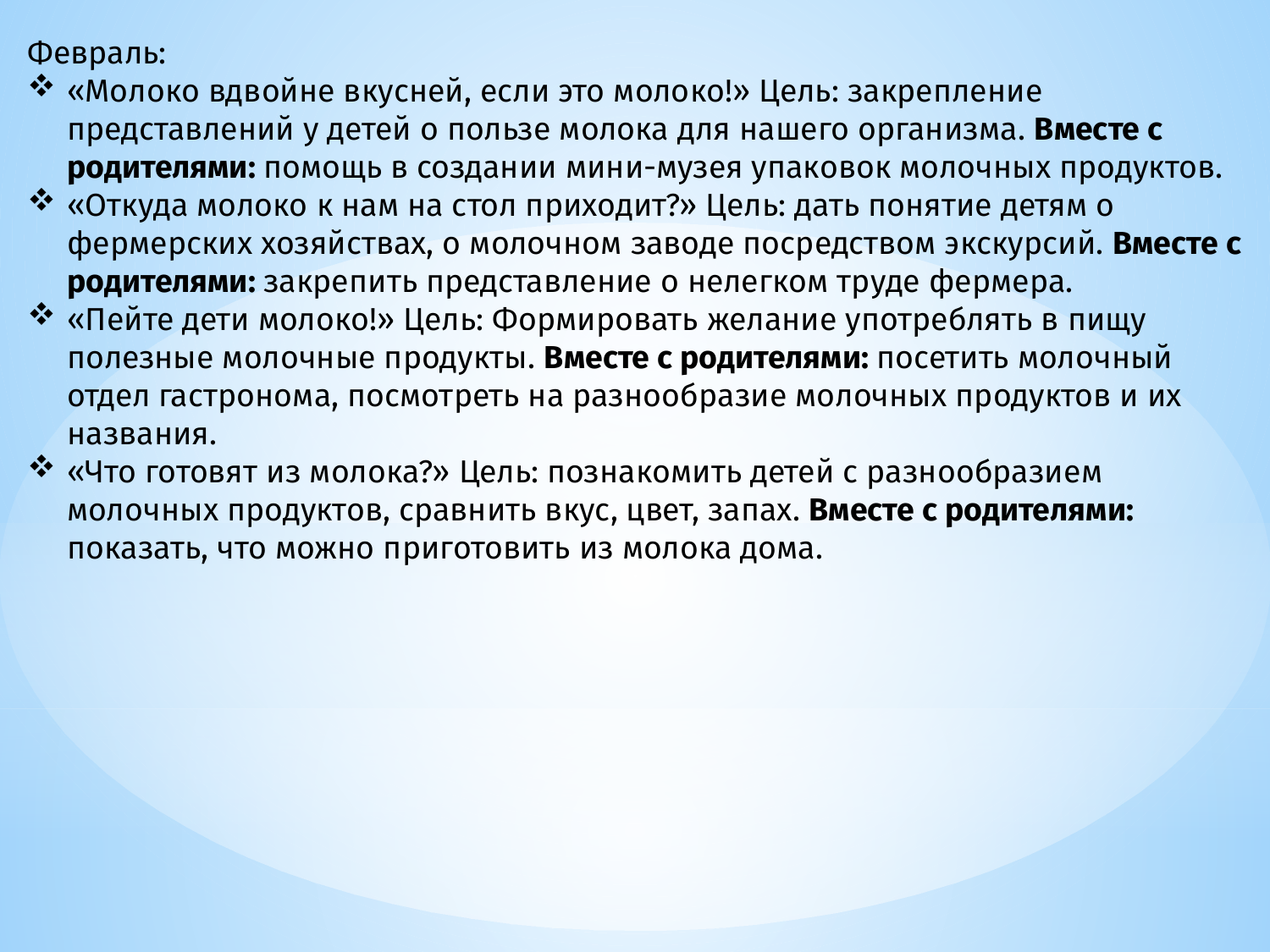

Февраль:
«Молоко вдвойне вкусней, если это молоко!» Цель: закрепление представлений у детей о пользе молока для нашего организма. Вместе с родителями: помощь в создании мини-музея упаковок молочных продуктов.
«Откуда молоко к нам на стол приходит?» Цель: дать понятие детям о фермерских хозяйствах, о молочном заводе посредством экскурсий. Вместе с родителями: закрепить представление о нелегком труде фермера.
«Пейте дети молоко!» Цель: Формировать желание употреблять в пищу полезные молочные продукты. Вместе с родителями: посетить молочный отдел гастронома, посмотреть на разнообразие молочных продуктов и их названия.
«Что готовят из молока?» Цель: познакомить детей с разнообразием молочных продуктов, сравнить вкус, цвет, запах. Вместе с родителями: показать, что можно приготовить из молока дома.